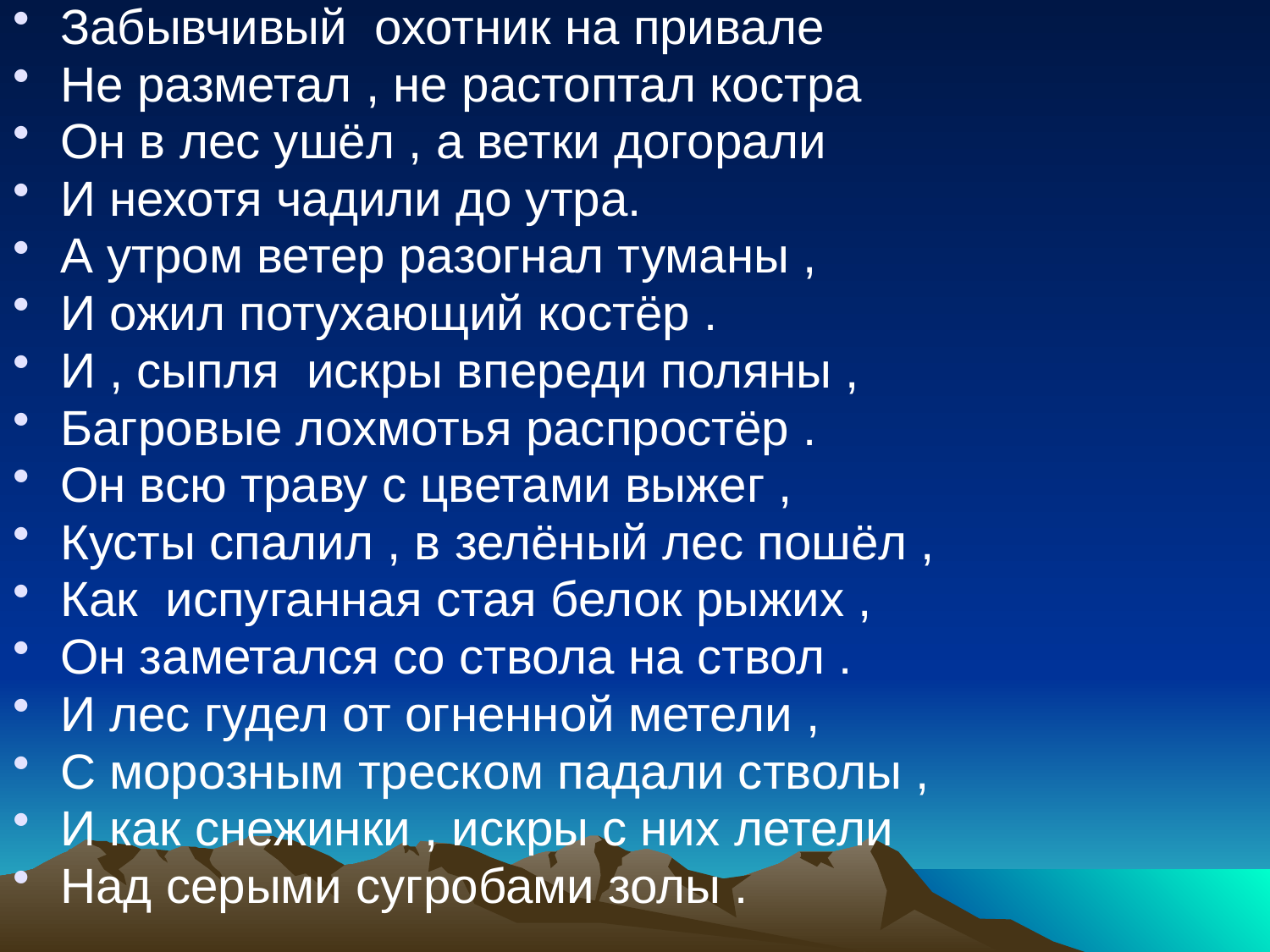

Забывчивый  охотник на привале
Не разметал , не растоптал костра
Он в лес ушёл , а ветки догорали
И нехотя чадили до утра.
А утром ветер разогнал туманы ,
И ожил потухающий костёр .
И , сыпля  искры впереди поляны ,
Багровые лохмотья распростёр .
Он всю траву с цветами выжег ,
Кусты спалил , в зелёный лес пошёл ,
Как  испуганная стая белок рыжих ,
Он заметался со ствола на ствол .
И лес гудел от огненной метели ,
С морозным треском падали стволы ,
И как снежинки , искры с них летели
Над серыми сугробами золы .